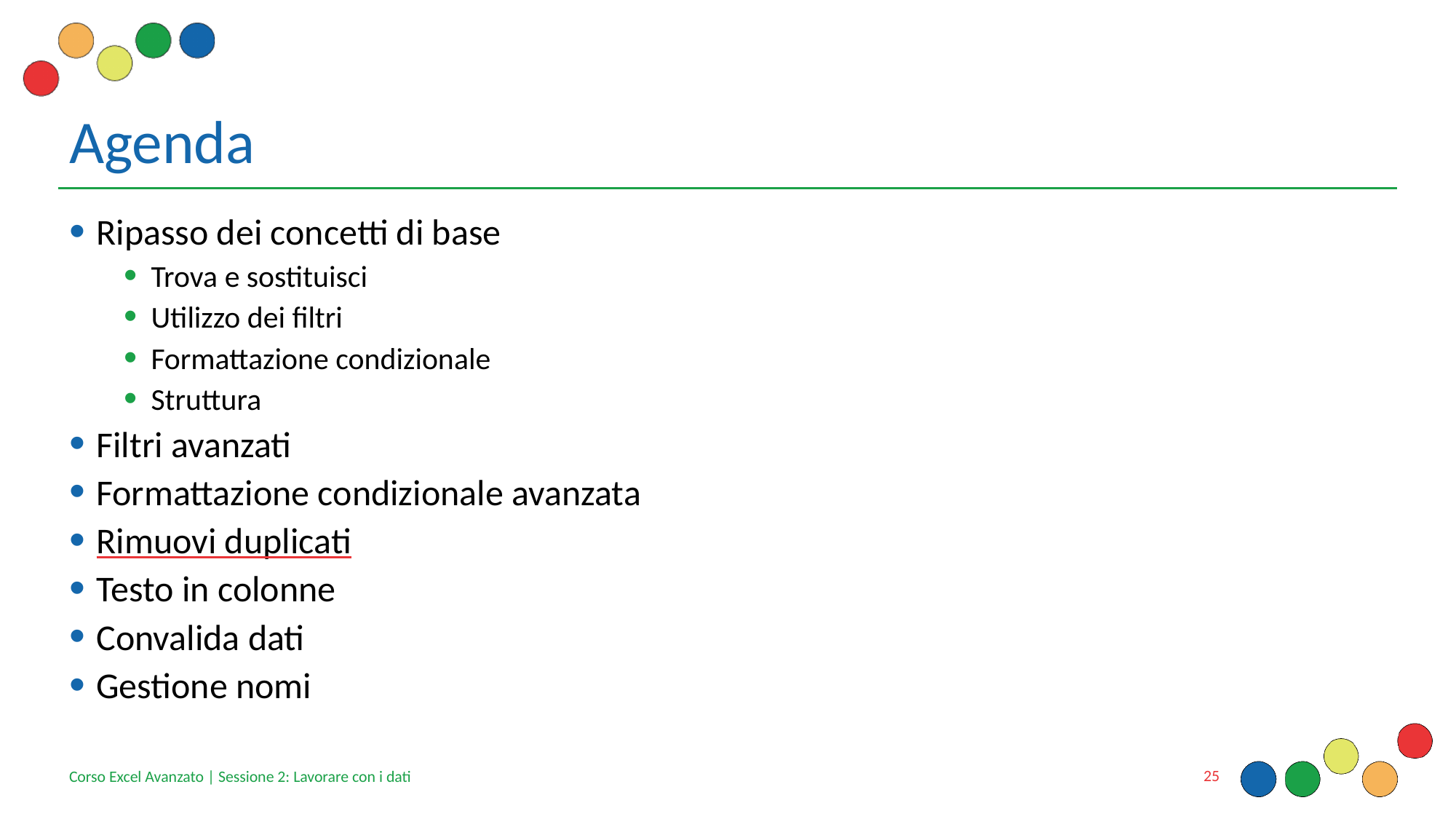

# Agenda
Ripasso dei concetti di base
Trova e sostituisci
Utilizzo dei filtri
Formattazione condizionale
Struttura
Filtri avanzati
Formattazione condizionale avanzata
Rimuovi duplicati
Testo in colonne
Convalida dati
Gestione nomi
25
Corso Excel Avanzato | Sessione 2: Lavorare con i dati